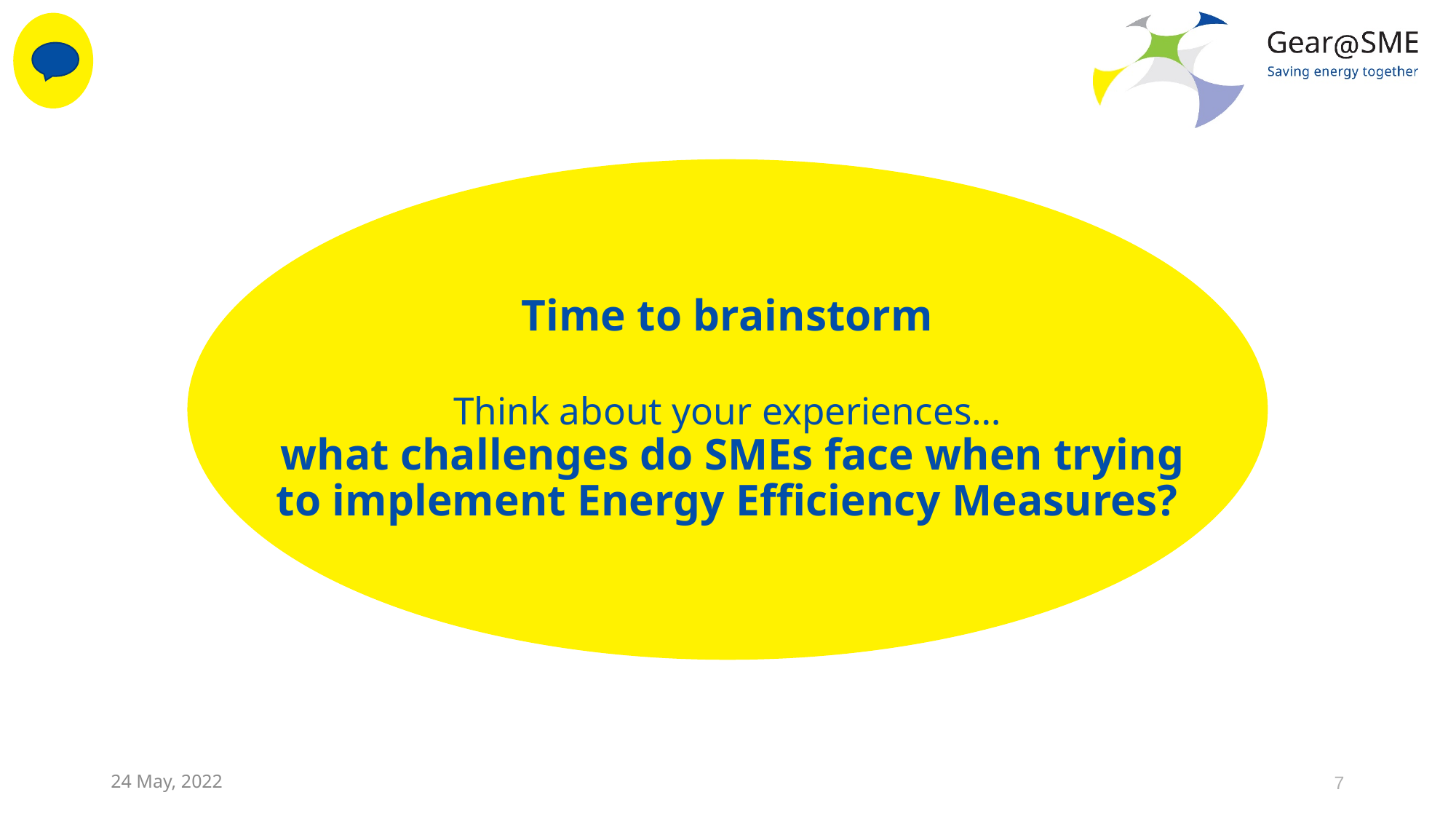

# Time to brainstorm

Think about your experiences…
 what challenges do SMEs face when trying to implement Energy Efficiency Measures?

24 May, 2022
7